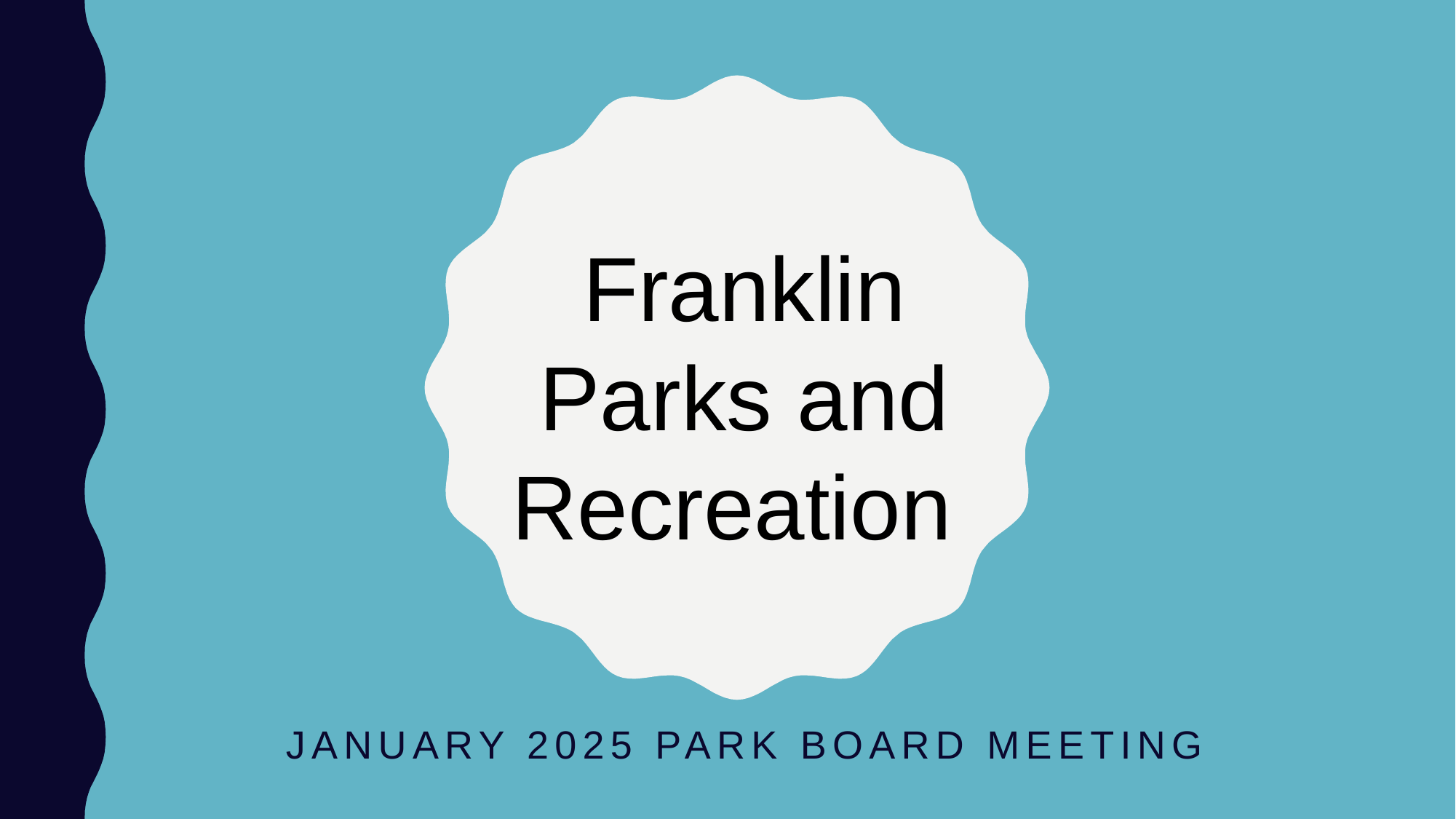

Franklin Parks and Recreation
January 2025 Park board Meeting